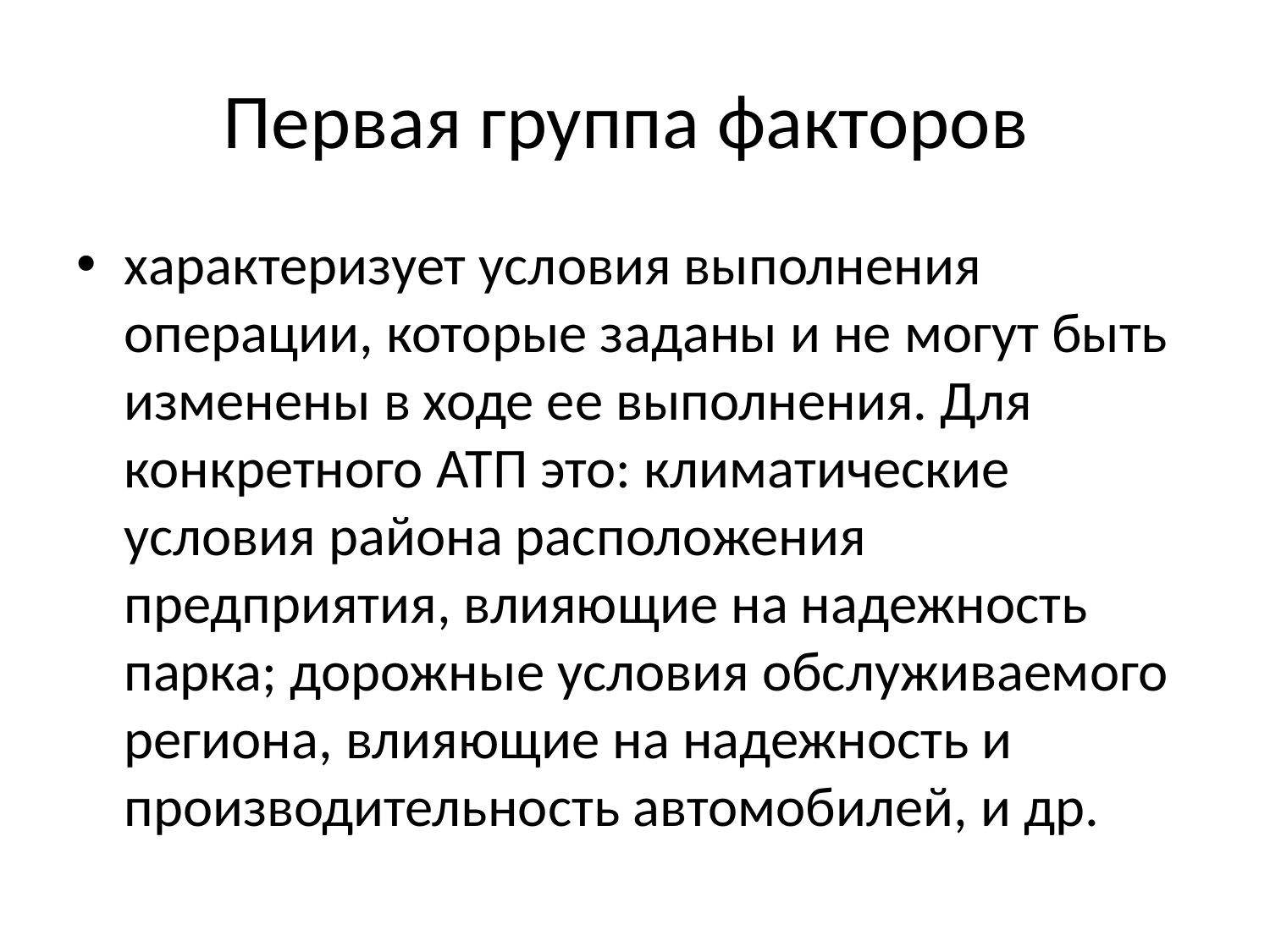

# Первая группа факторов
характеризует условия выполнения операции, которые заданы и не могут быть изменены в ходе ее выполнения. Для конкретного АТП это: климатические условия района расположения предприятия, влияющие на надежность парка; дорожные условия обслуживаемого региона, влияющие на надежность и производительность автомобилей, и др.